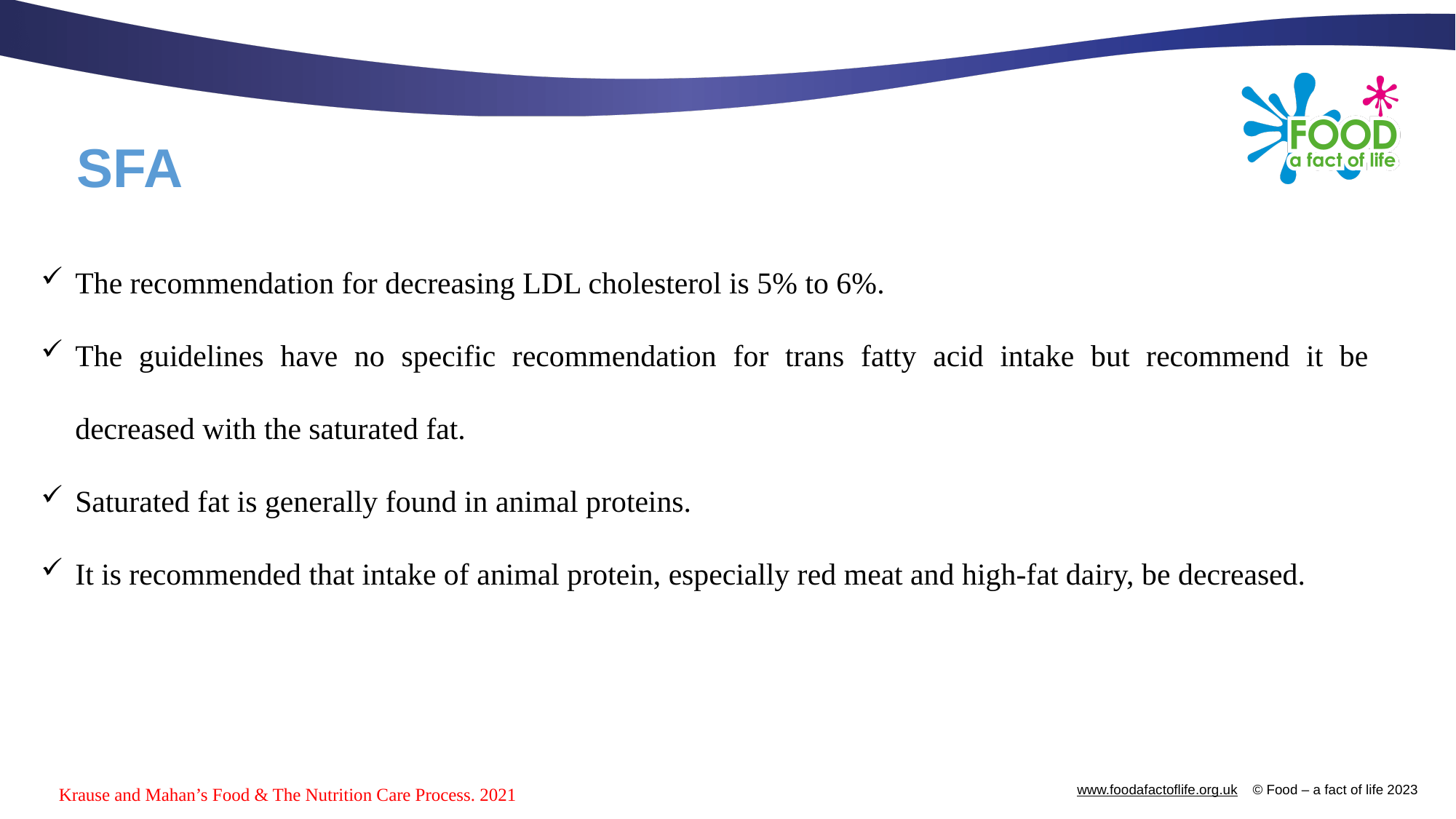

# SFA
The recommendation for decreasing LDL cholesterol is 5% to 6%.
The guidelines have no specific recommendation for trans fatty acid intake but recommend it be decreased with the saturated fat.
Saturated fat is generally found in animal proteins.
It is recommended that intake of animal protein, especially red meat and high-fat dairy, be decreased.
Krause and Mahan’s Food & The Nutrition Care Process. 2021